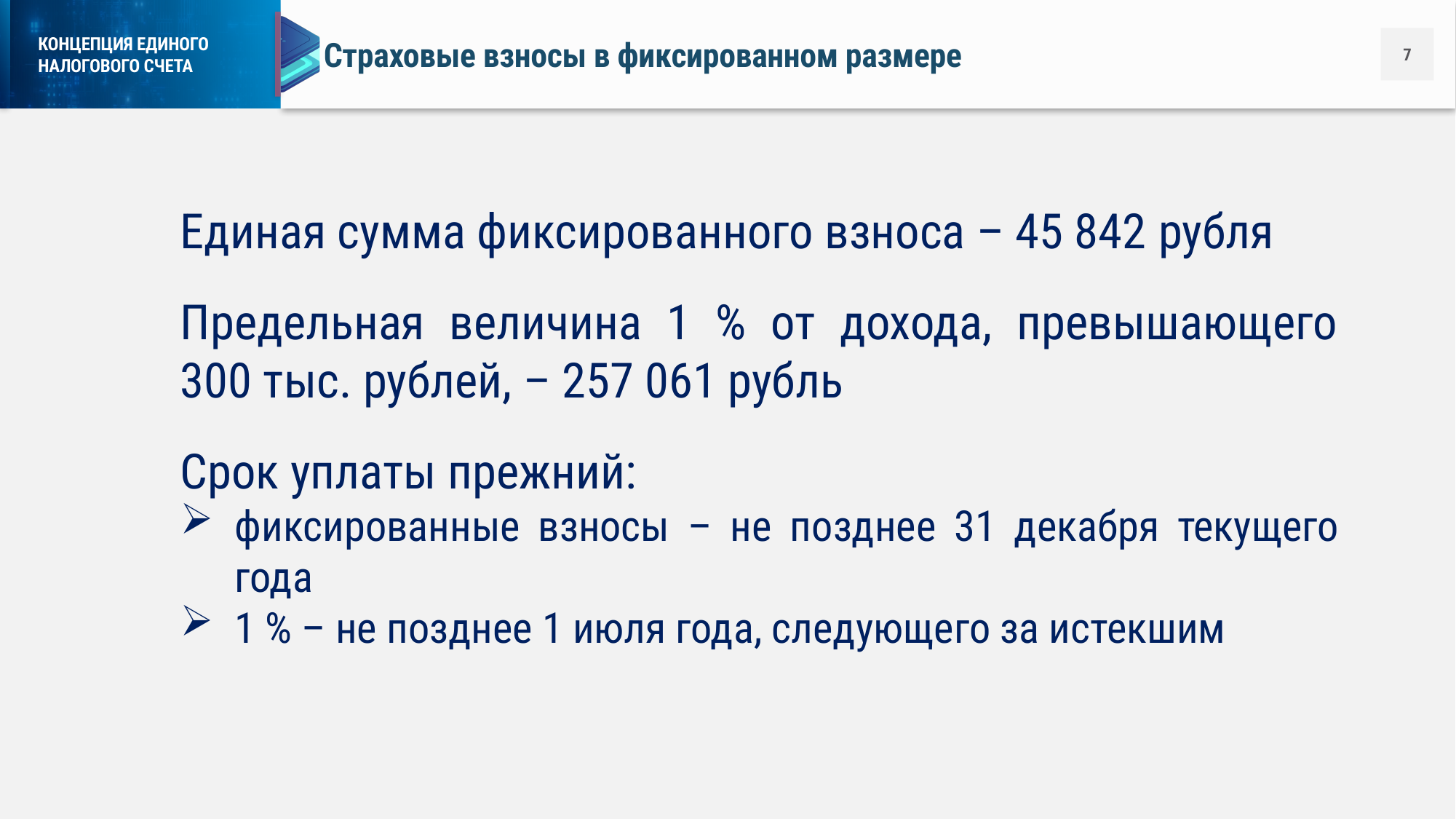

Страховые взносы в фиксированном размере
Единая сумма фиксированного взноса – 45 842 рубля

Предельная величина 1 % от дохода, превышающего 300 тыс. рублей, – 257 061 рубль

Срок уплаты прежний:
фиксированные взносы – не позднее 31 декабря текущего года
1 % – не позднее 1 июля года, следующего за истекшим